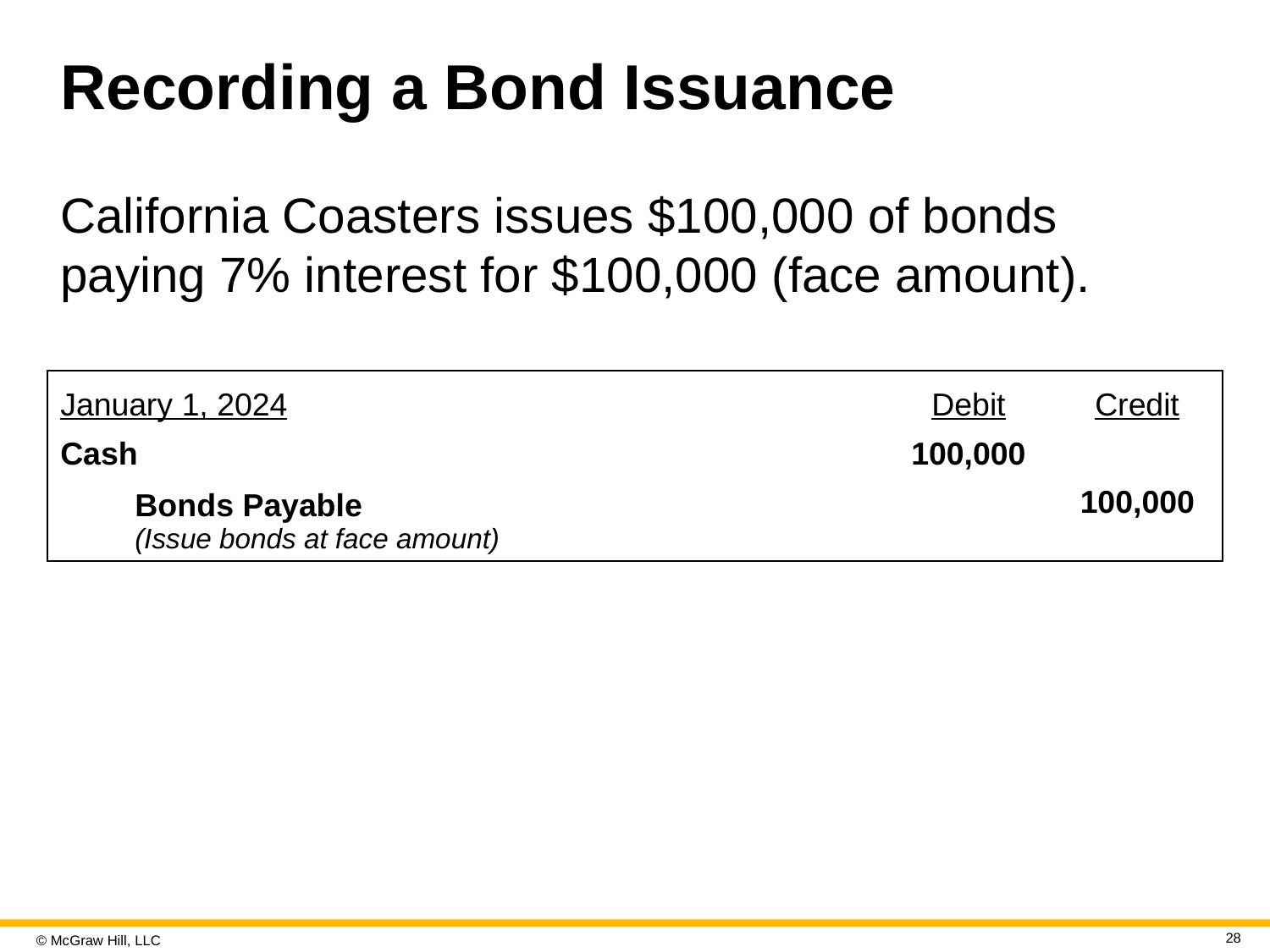

# Recording a Bond Issuance
California Coasters issues $100,000 of bonds paying 7% interest for $100,000 (face amount).
| January 1, 2024 | Debit | Credit |
| --- | --- | --- |
| Cash | 100,000 |  |
| Bonds Payable (Issue bonds at face amount) |  | 100,000 |
28